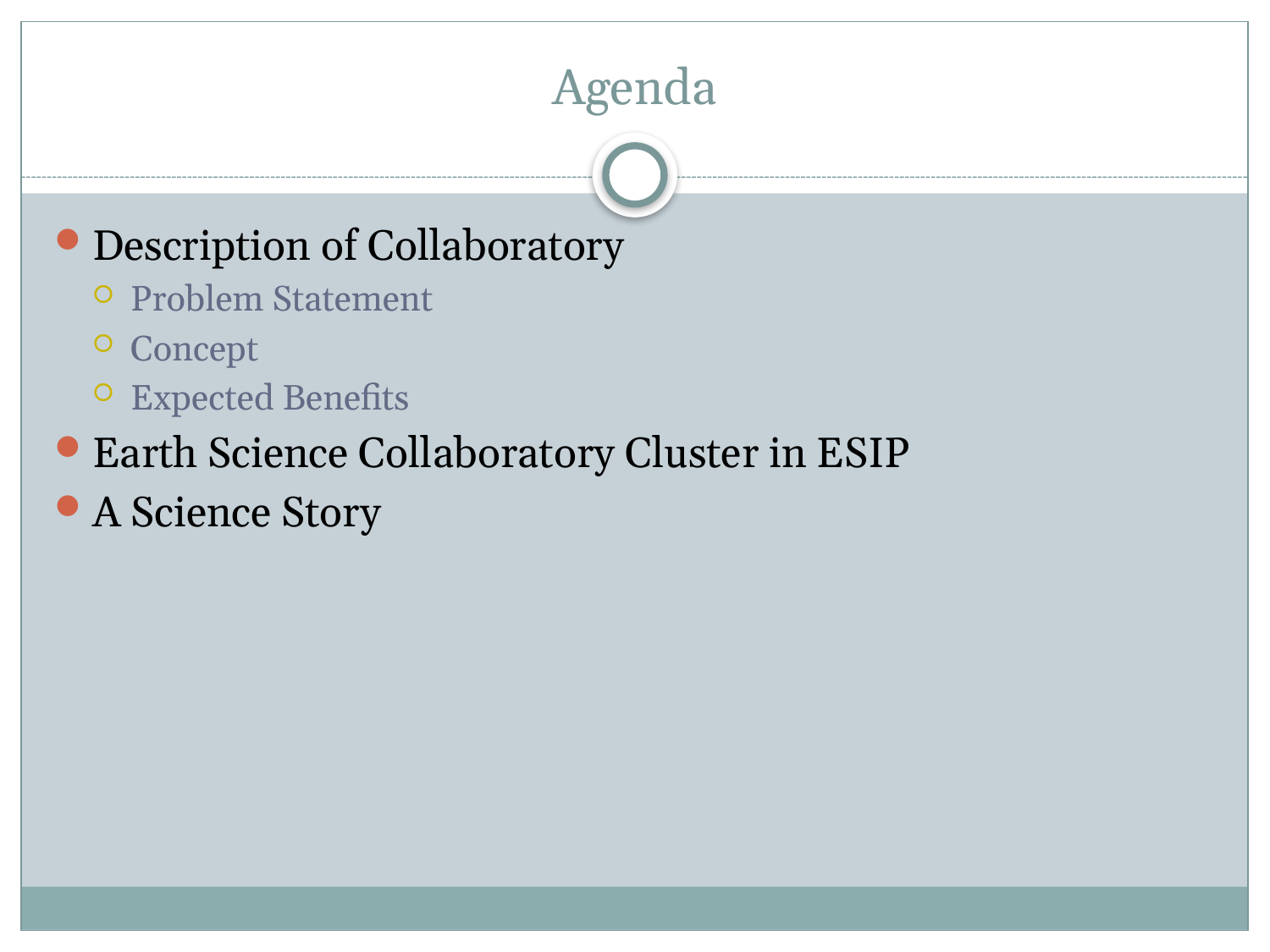

# Agenda
Description of Collaboratory
Problem Statement
Concept
Expected Benefits
Earth Science Collaboratory Cluster in ESIP
A Science Story